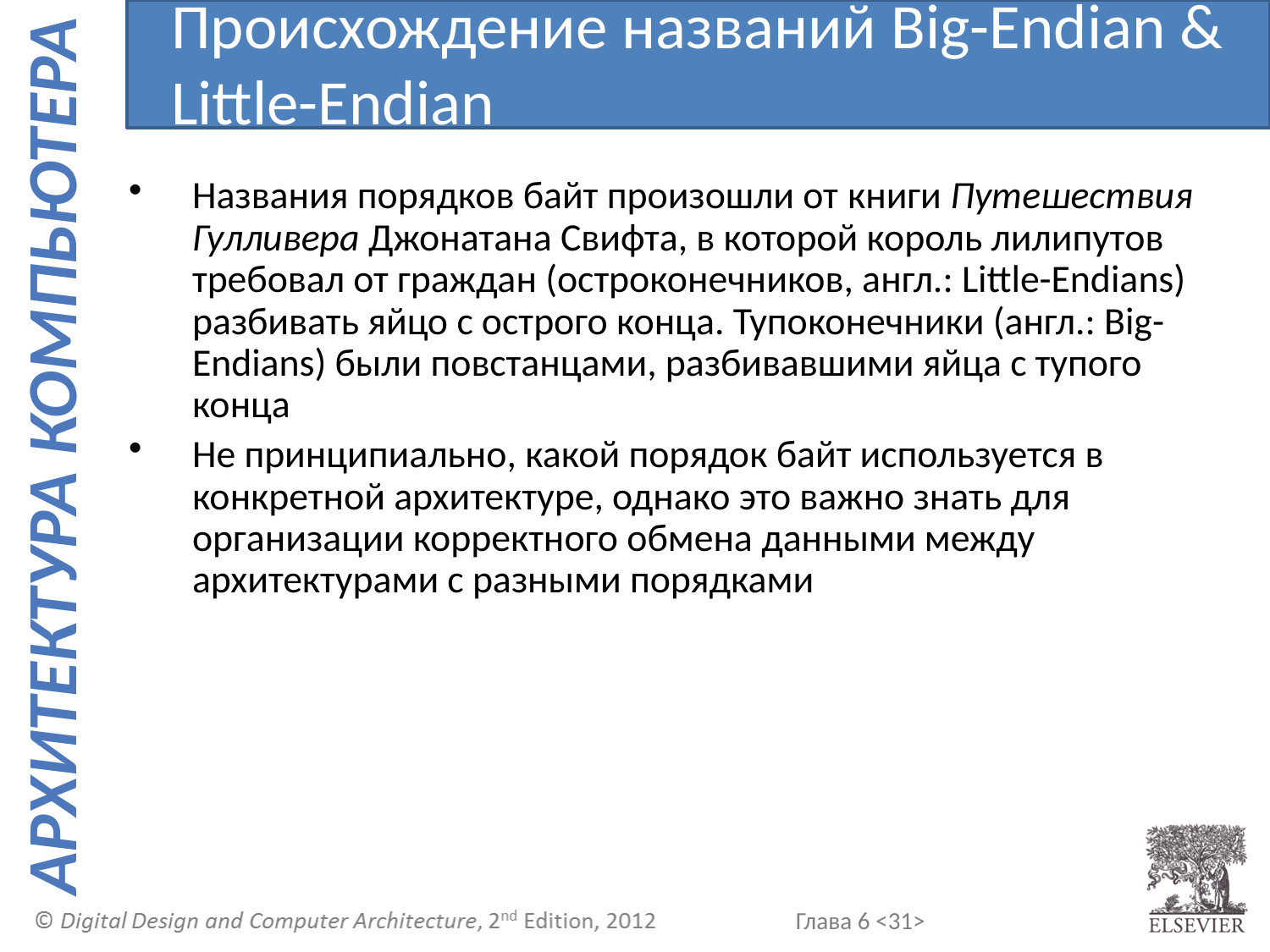

Происхождение названий Big-Endian & Little-Endian
Названия порядков байт произошли от книги Путешествия Гулливера Джонатана Свифта, в которой король лилипутов требовал от граждан (остроконечников, англ.: Little-Endians) разбивать яйцо с острого конца. Тупоконечники (англ.: Big-Endians) были повстанцами, разбивавшими яйца с тупого конца
Не принципиально, какой порядок байт используется в конкретной архитектуре, однако это важно знать для организации корректного обмена данными между архитектурами с разными порядками